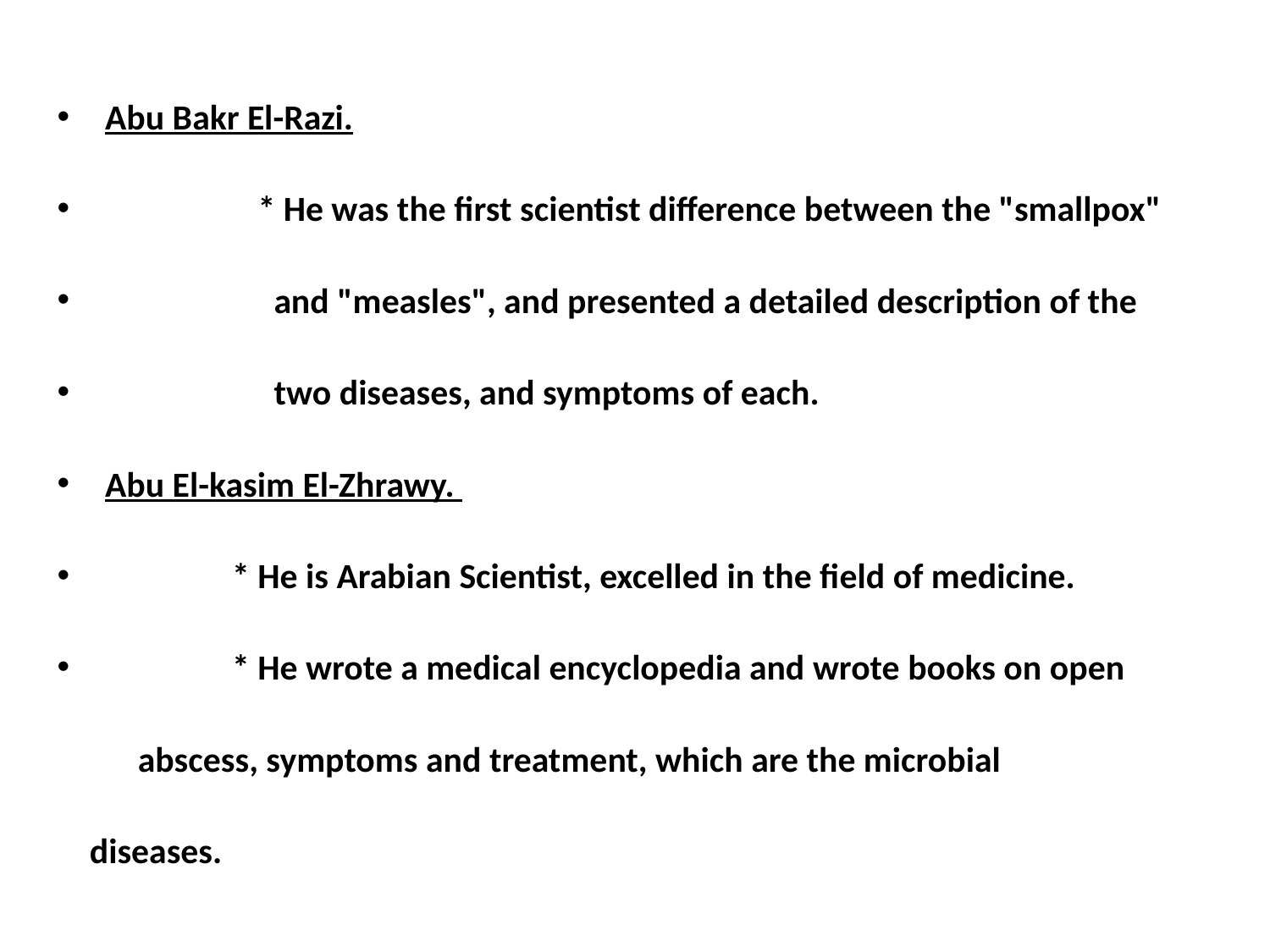

Abu Bakr El-Razi.
                   * He was the first scientist difference between the "smallpox"
                     and "measles", and presented a detailed description of the
                     two diseases, and symptoms of each.
Abu El-kasim El-Zhrawy.
	* He is Arabian Scientist, excelled in the field of medicine.
	* He wrote a medical encyclopedia and wrote books on open
          abscess, symptoms and treatment, which are the microbial
    diseases.